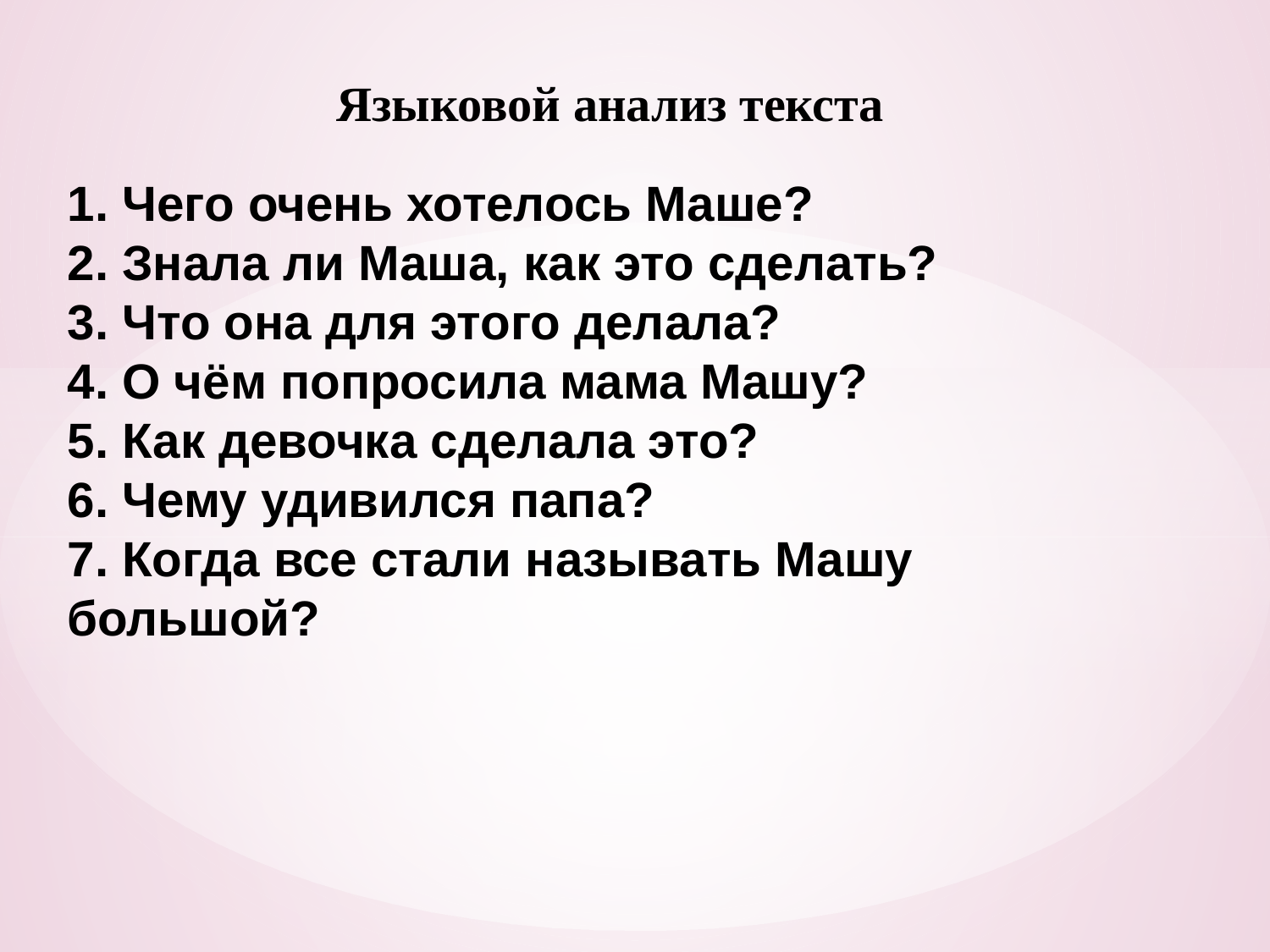

Языковой анализ текста
1. Чего очень хотелось Маше?
2. Знала ли Маша, как это сделать?
3. Что она для этого делала?
4. О чём попросила мама Машу?
5. Как девочка сделала это?
6. Чему удивился папа?
7. Когда все стали называть Машу большой?